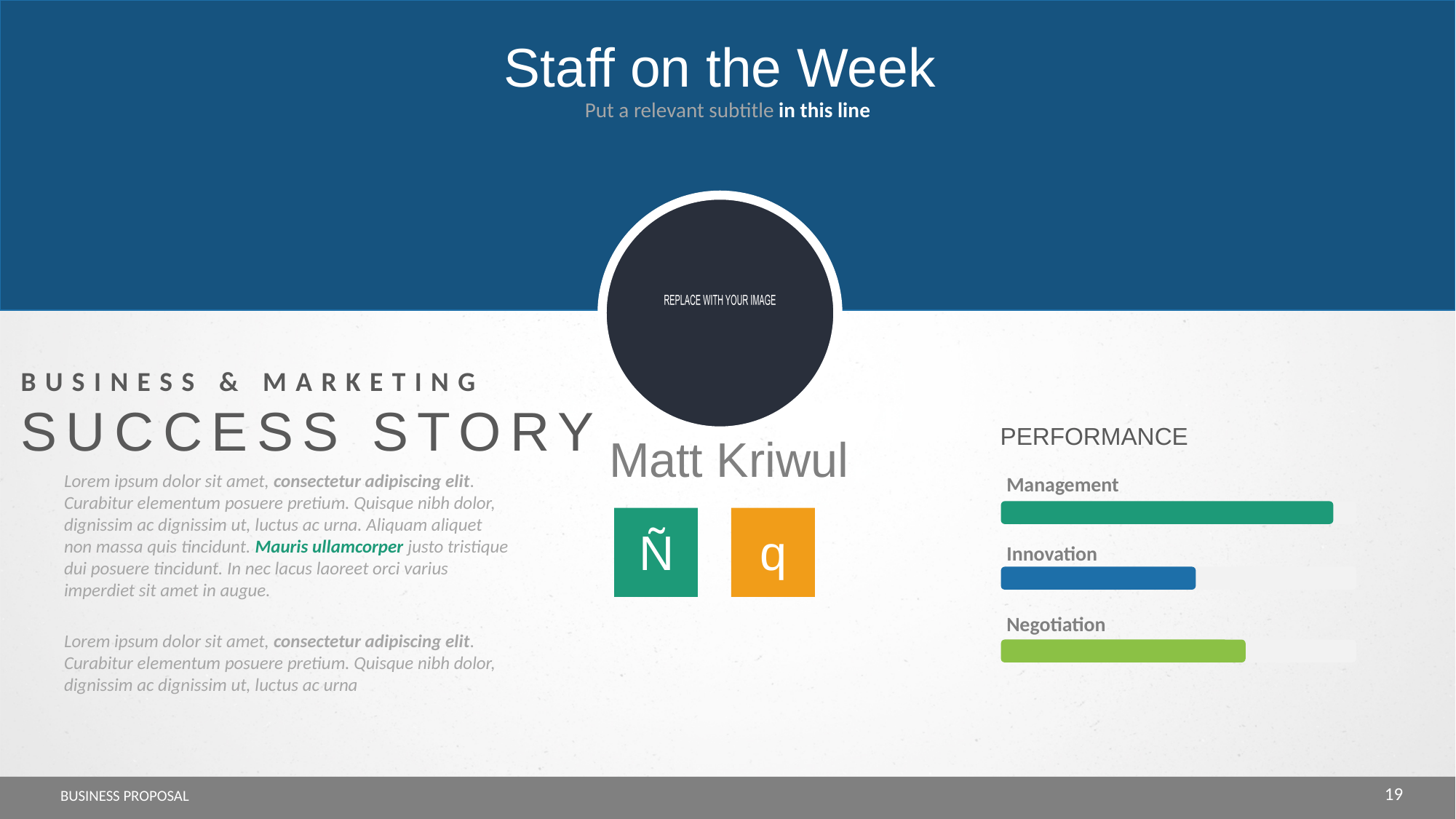

Staff on the Week
Put a relevant subtitle in this line

BUSINESS & MARKETING
SUCCESS STORY
Lorem ipsum dolor sit amet, consectetur adipiscing elit. Curabitur elementum posuere pretium. Quisque nibh dolor, dignissim ac dignissim ut, luctus ac urna. Aliquam aliquet non massa quis tincidunt. Mauris ullamcorper justo tristique dui posuere tincidunt. In nec lacus laoreet orci varius imperdiet sit amet in augue.

Lorem ipsum dolor sit amet, consectetur adipiscing elit. Curabitur elementum posuere pretium. Quisque nibh dolor, dignissim ac dignissim ut, luctus ac urna

PERFORMANCE
Management

Innovation

Negotiation

Matt Kriwul
Ñ

q

19
BUSINESS PROPOSAL